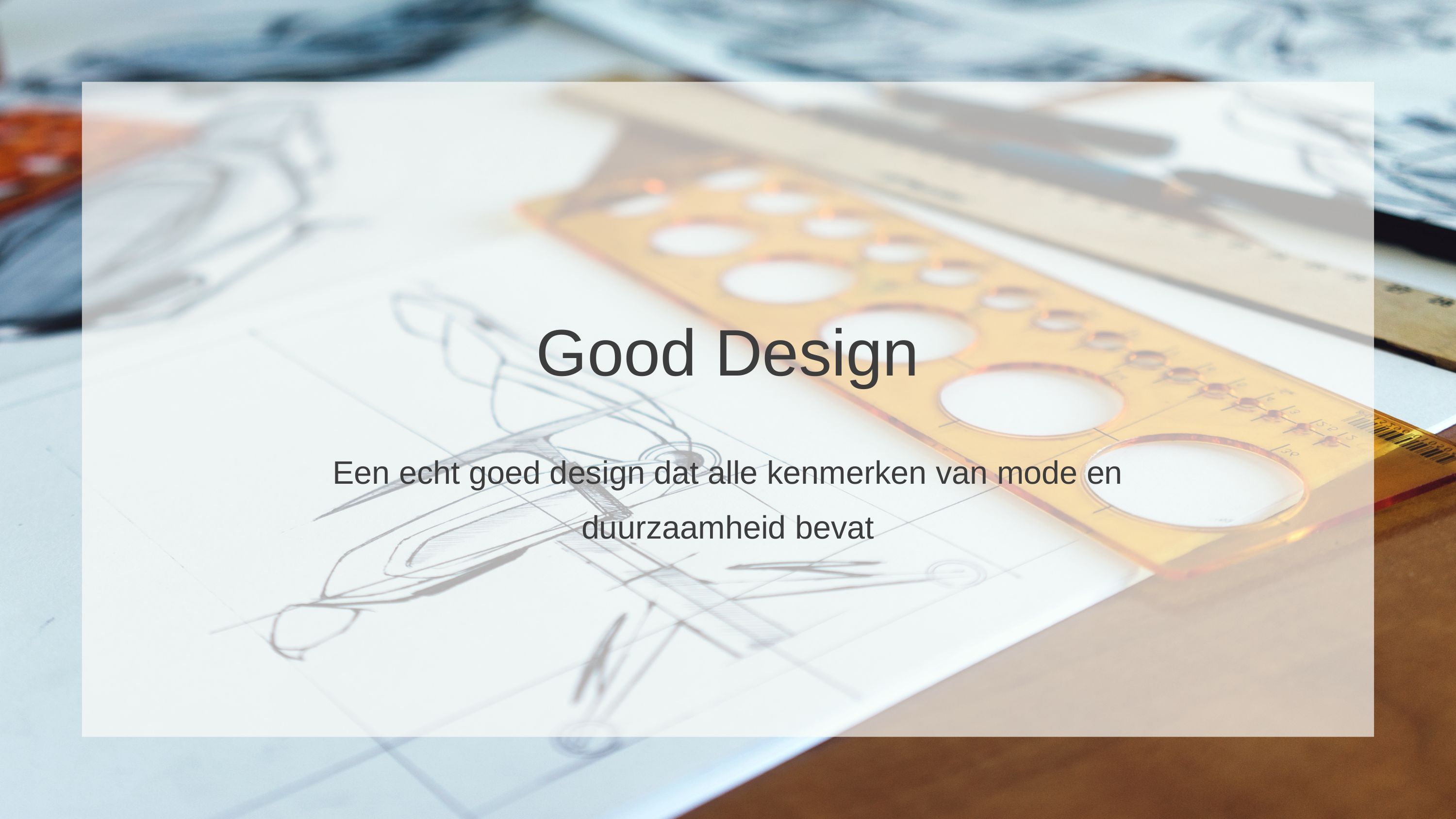

Good Design
Een echt goed design dat alle kenmerken van mode en duurzaamheid bevat